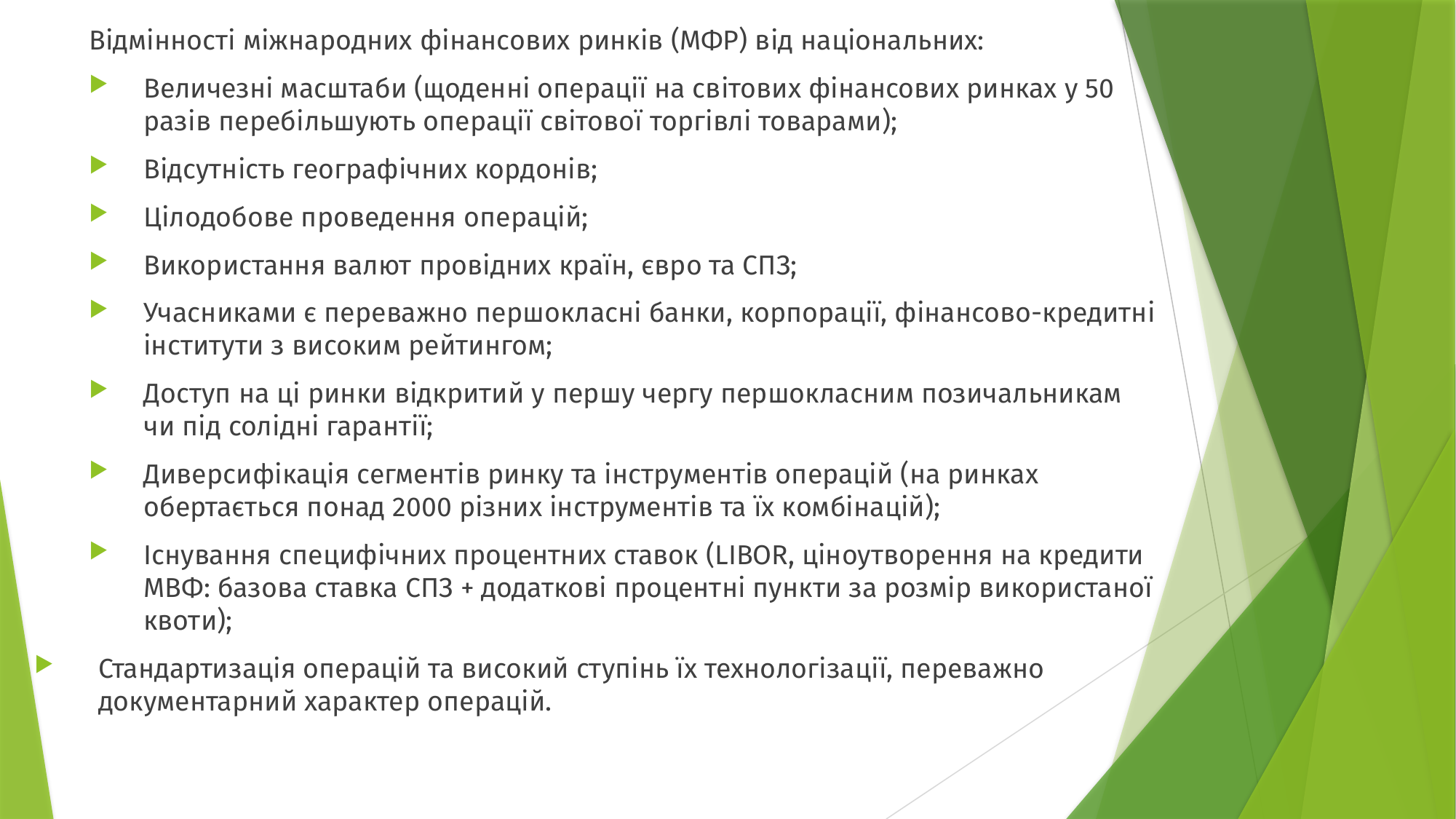

Відмінності міжнародних фінансових ринків (МФР) від національних:
Величезні масштаби (щоденні операції на світових фінансових ринках у 50 разів перебільшують операції світової торгівлі товарами);
Відсутність географічних кордонів;
Цілодобове проведення операцій;
Використання валют провідних країн, євро та СПЗ;
Учасниками є переважно першокласні банки, корпорації, фінансово-кредитні інститути з високим рейтингом;
Доступ на ці ринки відкритий у першу чергу першокласним позичальникам чи під солідні гарантії;
Диверсифікація сегментів ринку та інструментів операцій (на ринках обертається понад 2000 різних інструментів та їх комбінацій);
Існування специфічних процентних ставок (LIBOR, ціноутворення на кредити МВФ: базова ставка СПЗ + додаткові процентні пункти за розмір використаної квоти);
Стандартизація операцій та високий ступінь їх технологізації, переважно документарний характер операцій.